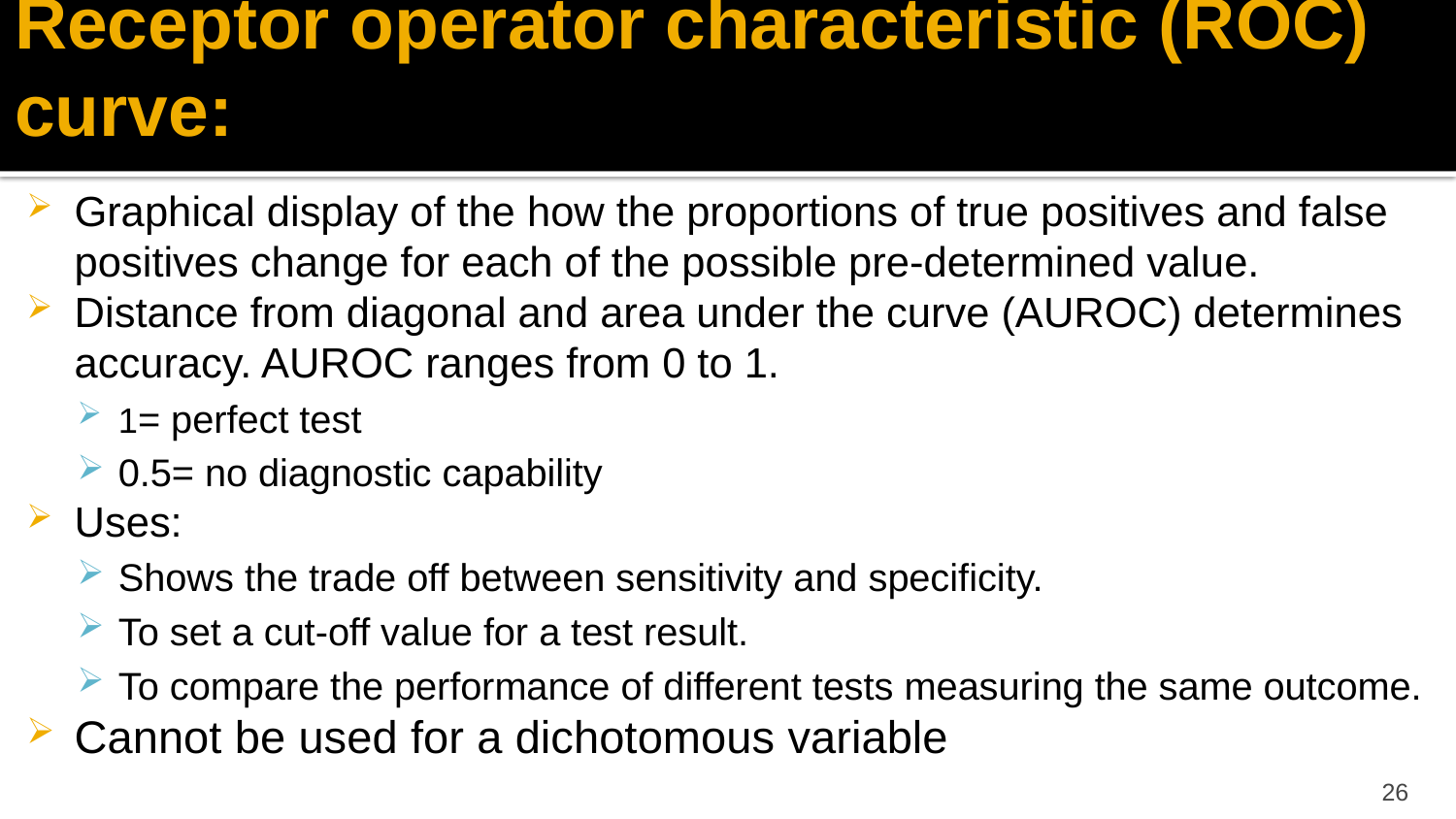

# Receptor operator characteristic (ROC) curve:
Graphical display of the how the proportions of true positives and false positives change for each of the possible pre-determined value.
Distance from diagonal and area under the curve (AUROC) determines accuracy. AUROC ranges from 0 to 1.
1= perfect test
0.5= no diagnostic capability
Uses:
Shows the trade off between sensitivity and specificity.
To set a cut-off value for a test result.
To compare the performance of different tests measuring the same outcome.
Cannot be used for a dichotomous variable
26